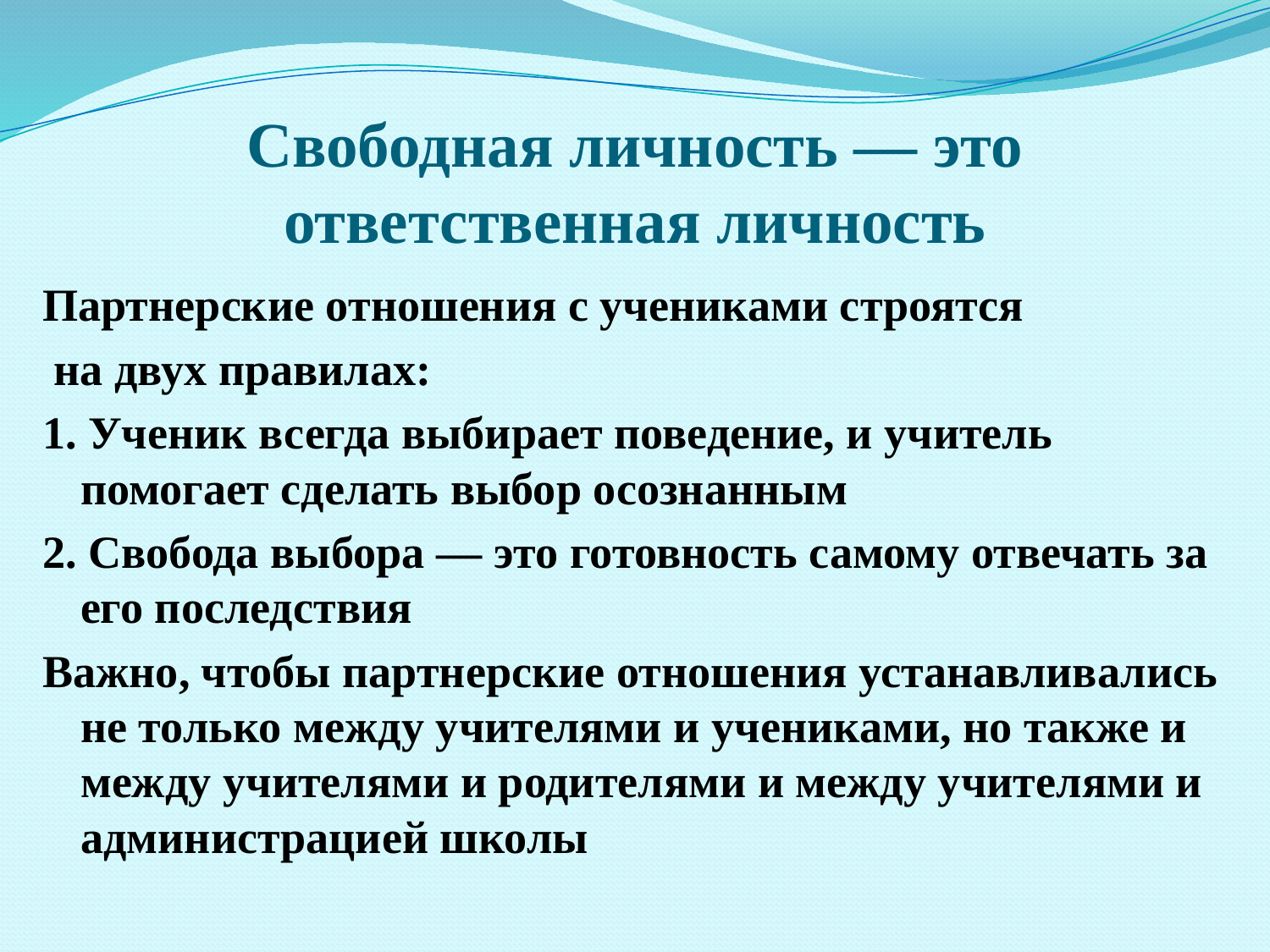

# Свободная личность — это ответственная личность
Партнерские отношения с учениками строятся
 на двух правилах:
1. Ученик всегда выбирает поведение, и учитель помогает сделать выбор осознанным
2. Свобода выбора — это готовность самому отвечать за его последствия
Важно, чтобы партнерские отношения устанавливались не только между учителями и учениками, но также и между учителями и родителями и между учителями и администрацией школы